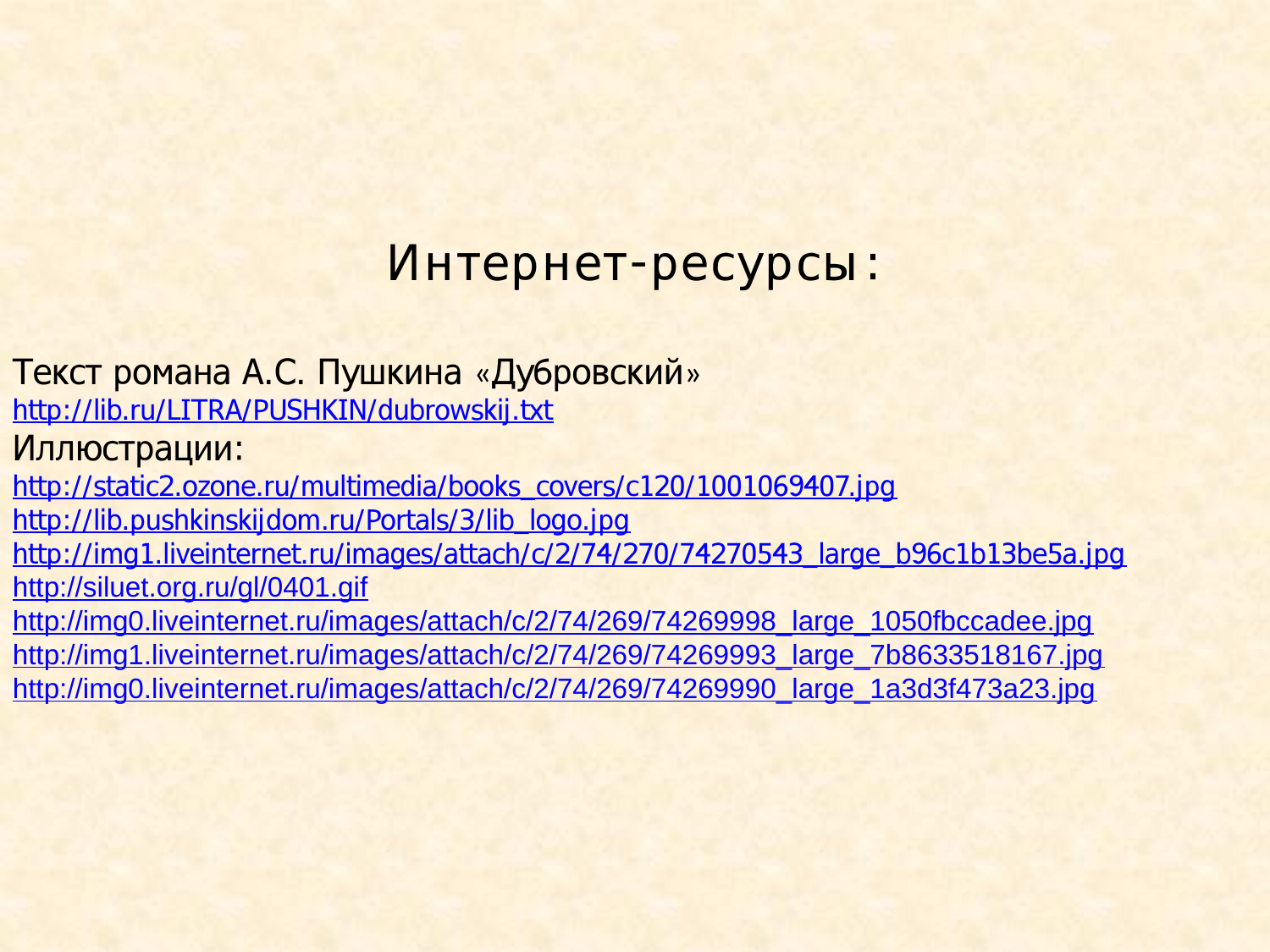

Интернет-ресурсы:

Текст романа А.С. Пушкина «Дубровский»
http://lib.ru/LITRA/PUSHKIN/dubrowskij.txt
Иллюстрации:
http://static2.ozone.ru/multimedia/books_covers/c120/1001069407.jpg
http://lib.pushkinskijdom.ru/Portals/3/lib_logo.jpg
http://img1.liveinternet.ru/images/attach/c/2/74/270/74270543_large_b96c1b13be5a.jpg
http://siluet.org.ru/gl/0401.gif
http://img0.liveinternet.ru/images/attach/c/2/74/269/74269998_large_1050fbccadee.jpg
http://img1.liveinternet.ru/images/attach/c/2/74/269/74269993_large_7b8633518167.jpg
http://img0.liveinternet.ru/images/attach/c/2/74/269/74269990_large_1a3d3f473a23.jpg